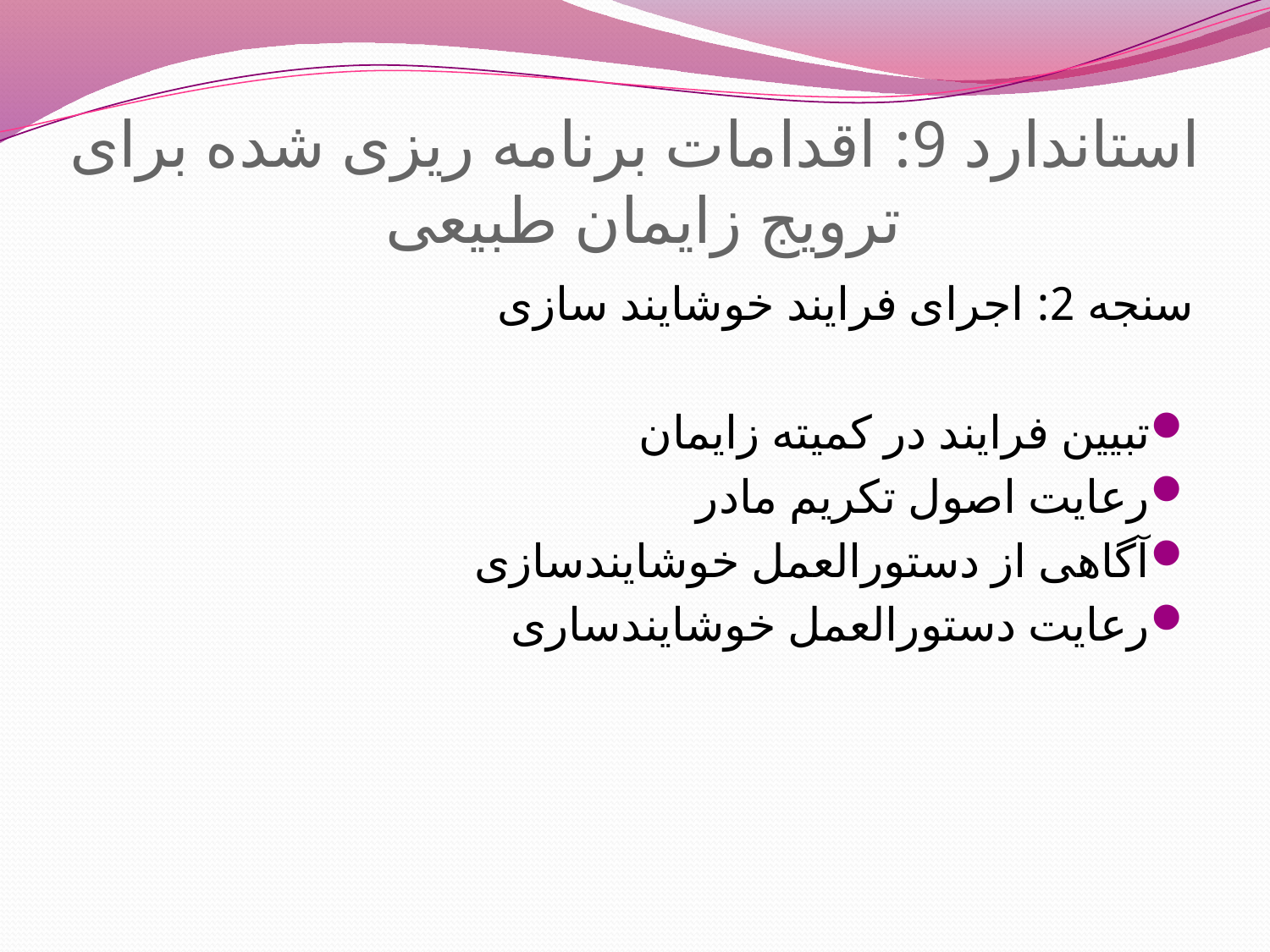

# استاندارد 9: اقدامات برنامه ریزی شده برای ترویج زایمان طبیعی
سنجه 2: اجرای فرایند خوشایند سازی

تبیین فرایند در کمیته زایمان
رعایت اصول تکریم مادر
آگاهی از دستورالعمل خوشایندسازی
رعایت دستورالعمل خوشایندساری